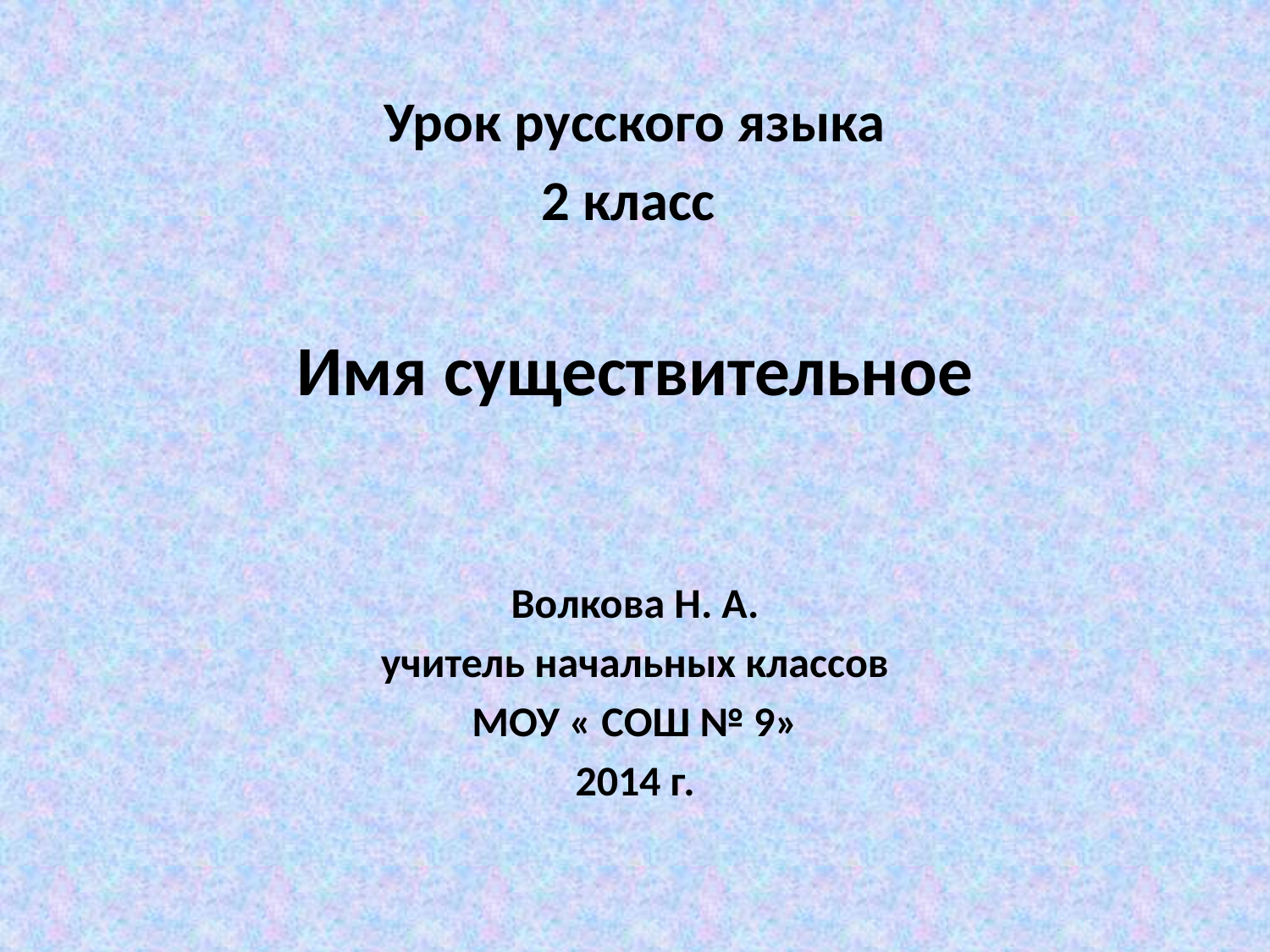

Урок русского языка
2 класс

Имя существительное

Волкова Н. А.
учитель начальных классов
МОУ « СОШ № 9»
2014 г.